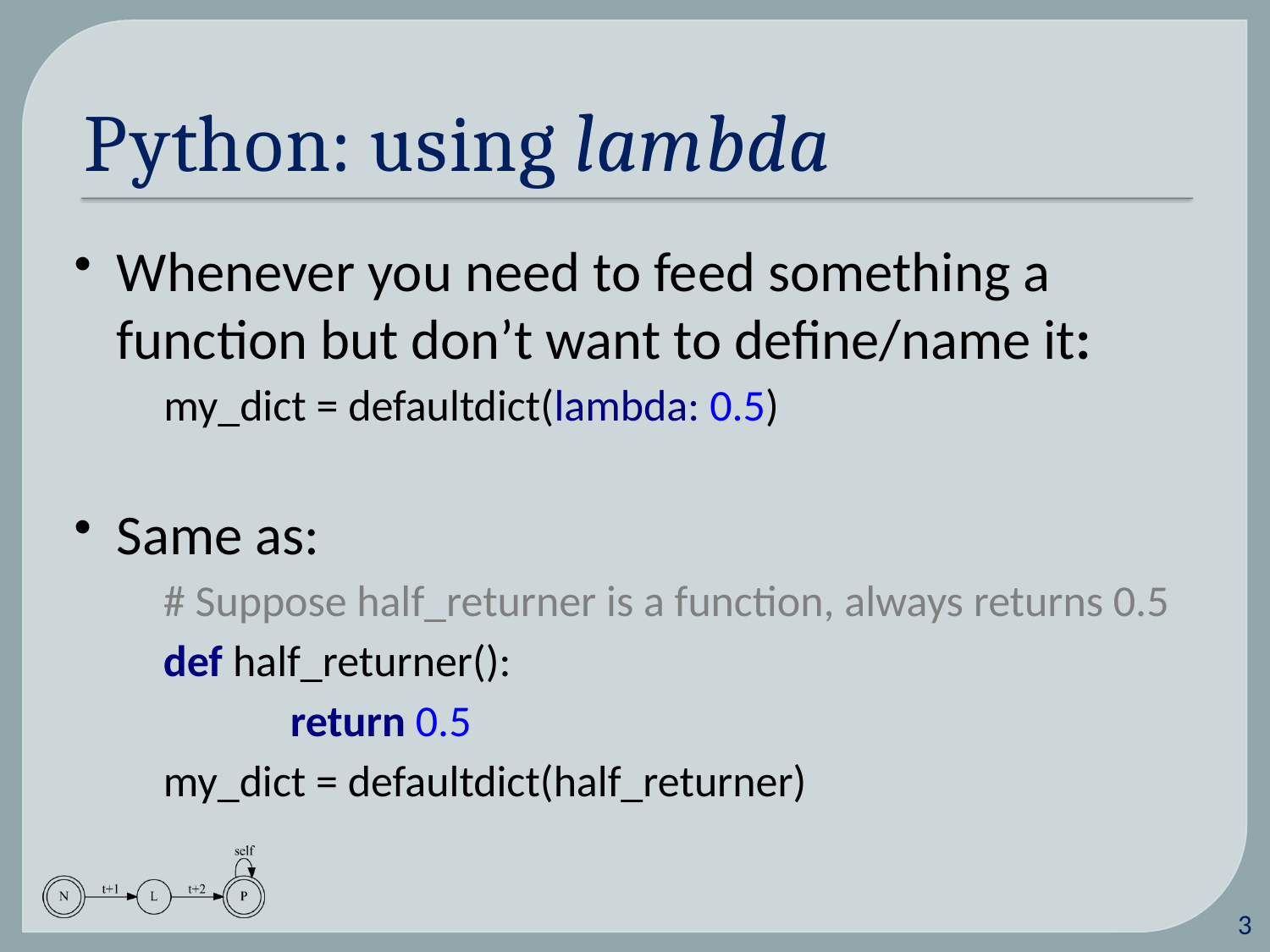

# Python: using lambda
Whenever you need to feed something a function but don’t want to define/name it:
my_dict = defaultdict(lambda: 0.5)

Same as:
# Suppose half_returner is a function, always returns 0.5
def half_returner():
	return 0.5
my_dict = defaultdict(half_returner)

3